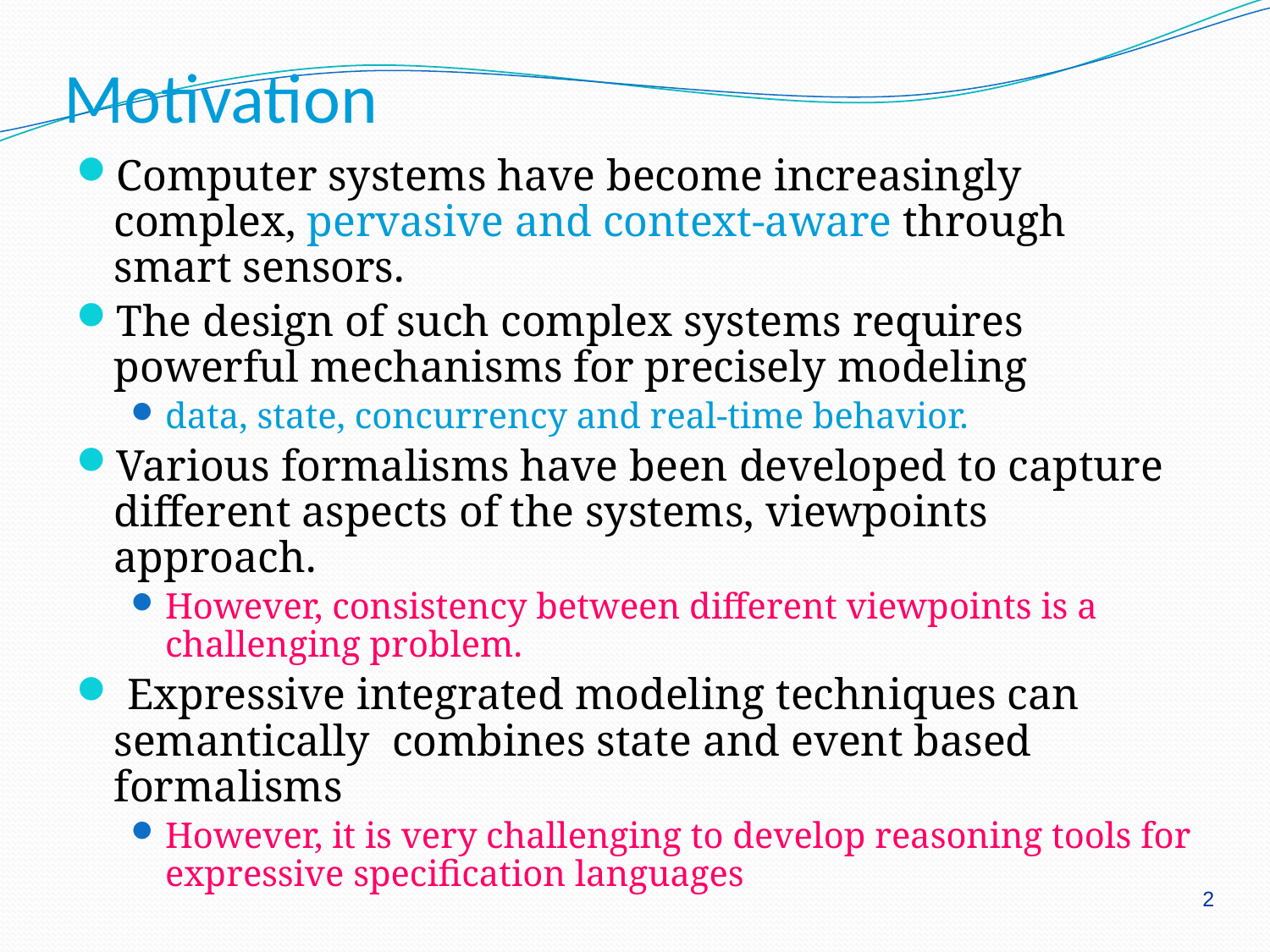

# Motivation
Computer systems have become increasingly complex, pervasive and context-aware through smart sensors.
The design of such complex systems requires powerful mechanisms for precisely modeling
data, state, concurrency and real-time behavior.
Various formalisms have been developed to capture different aspects of the systems, viewpoints approach.
However, consistency between different viewpoints is a challenging problem.
 Expressive integrated modeling techniques can semantically  combines state and event based formalisms
However, it is very challenging to develop reasoning tools for expressive specification languages

2